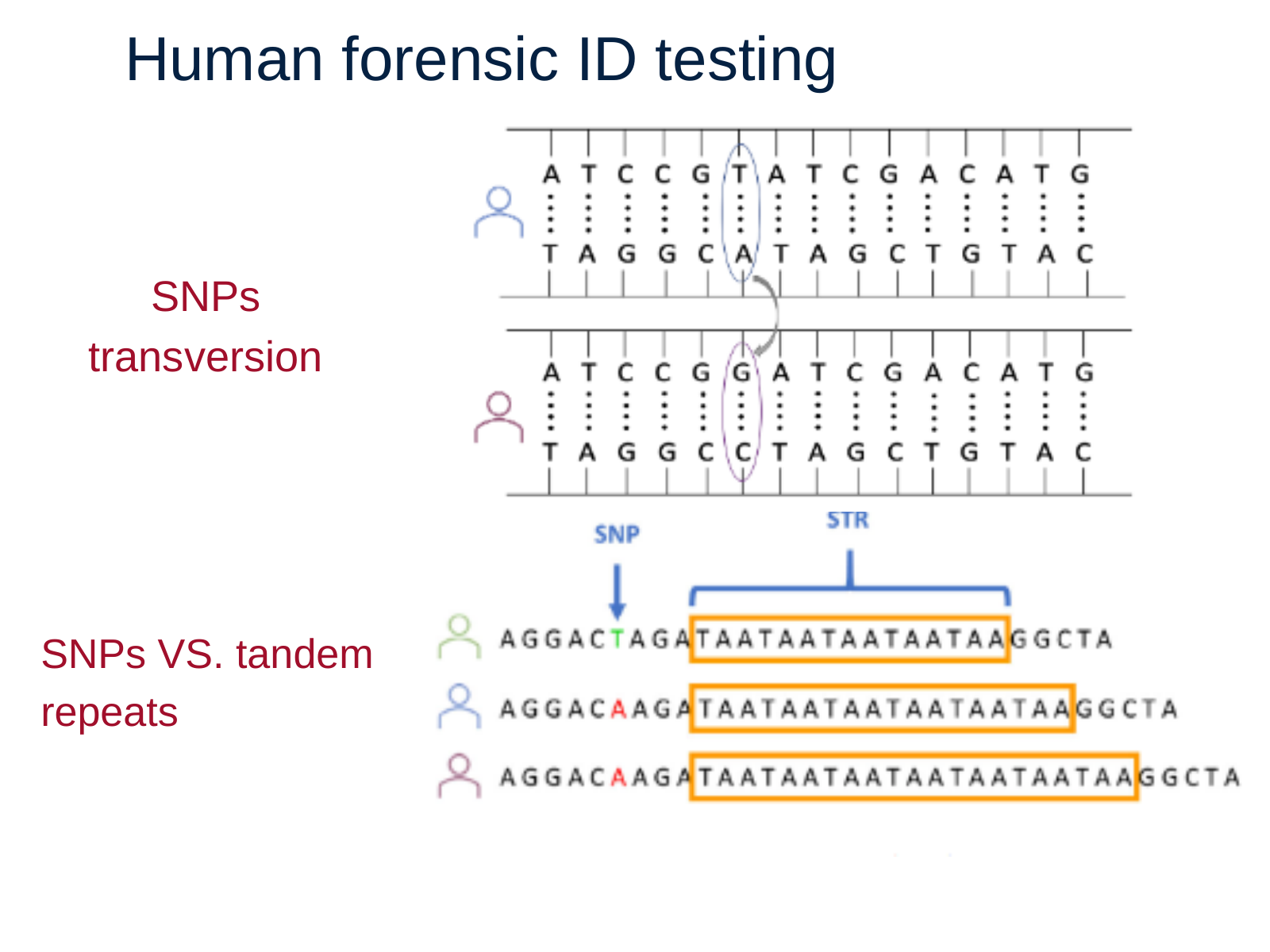

Human forensic ID testing

SNPs transversion

SNPs VS. tandem repeats